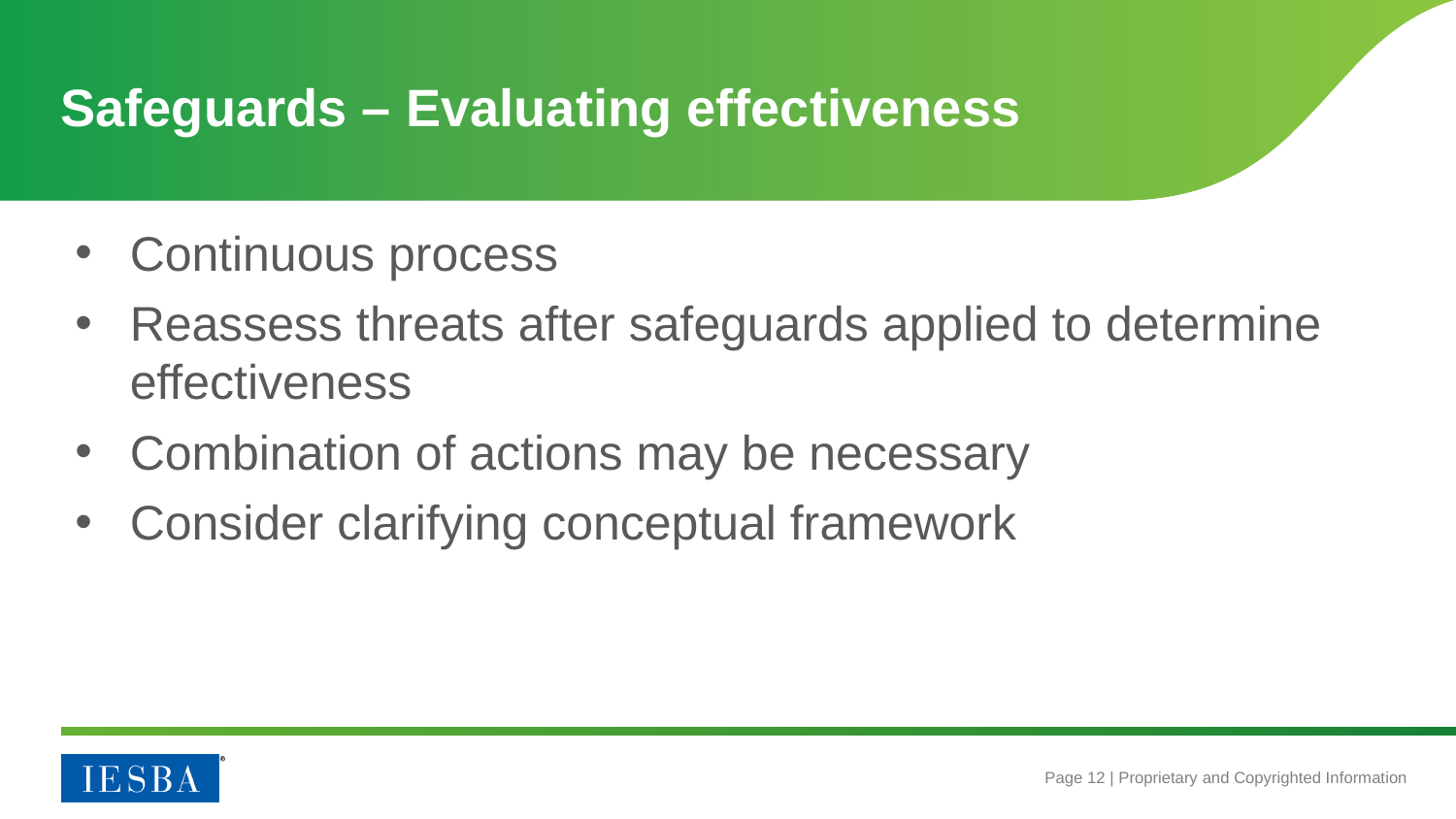

# Safeguards – Evaluating effectiveness
Continuous process
Reassess threats after safeguards applied to determine effectiveness
Combination of actions may be necessary
Consider clarifying conceptual framework